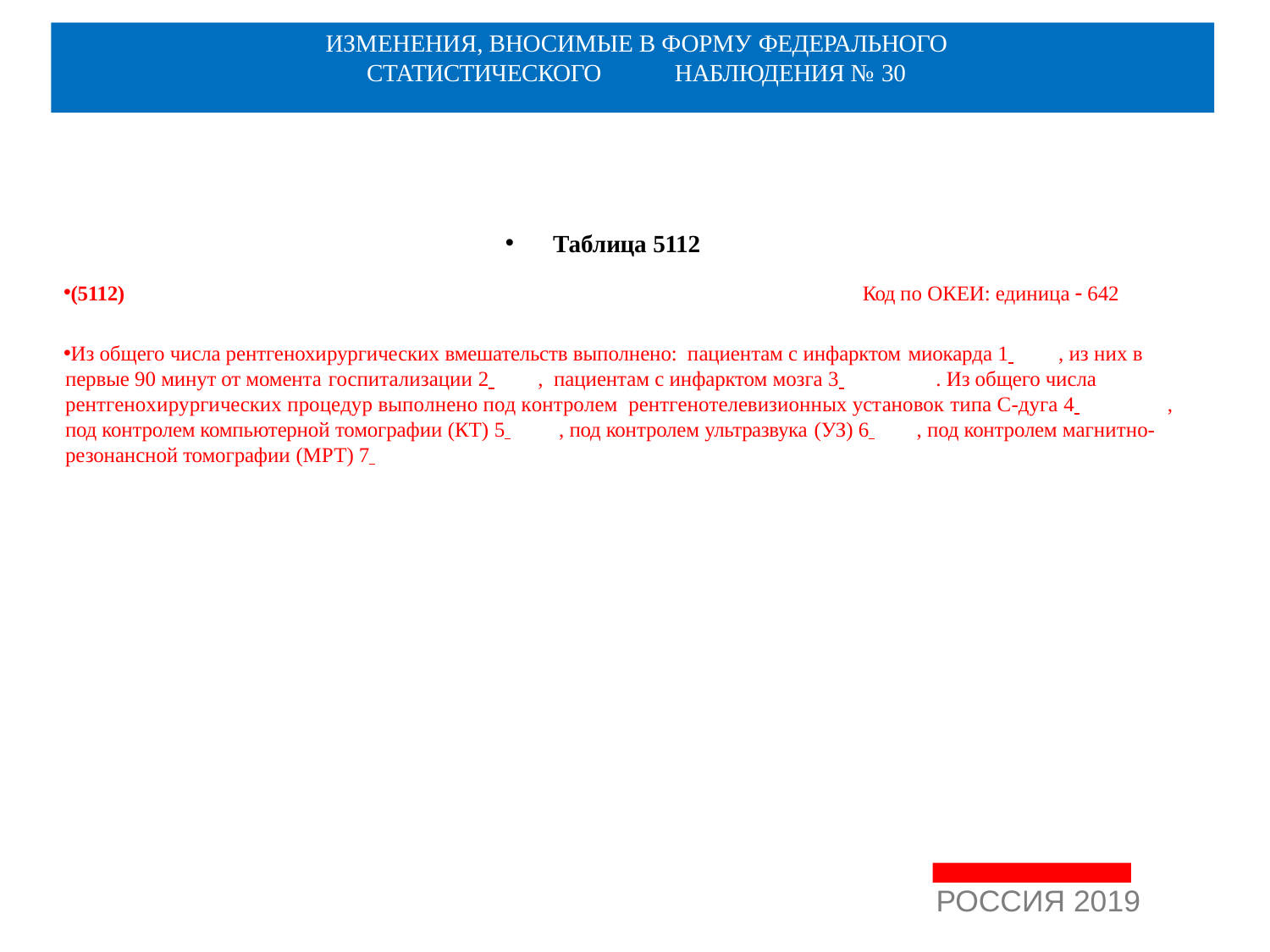

# ИЗМЕНЕНИЯ, ВНОСИМЫЕ В ФОРМУ ФЕДЕРАЛЬНОГО
СТАТИСТИЧЕСКОГО	НАБЛЮДЕНИЯ № 30
Таблица 5112
(5112)	Код по ОКЕИ: единица − 642

Из общего числа рентгенохирургических вмешательств выполнено:  пациентам с инфарктом миокарда 1 	, из них в  первые 90 минут от момента госпитализации 2 	,  пациентам с инфарктом мозга 3 		. Из общего числа  рентгенохирургических процедур выполнено под контролем  рентгенотелевизионных установок типа С-дуга 4 	,  под контролем компьютерной томографии (КТ) 5 		, под контролем ультразвука (УЗ) 6 	, под контролем магнитно-  резонансной томографии (МРТ) 7

РОССИЯ 2019